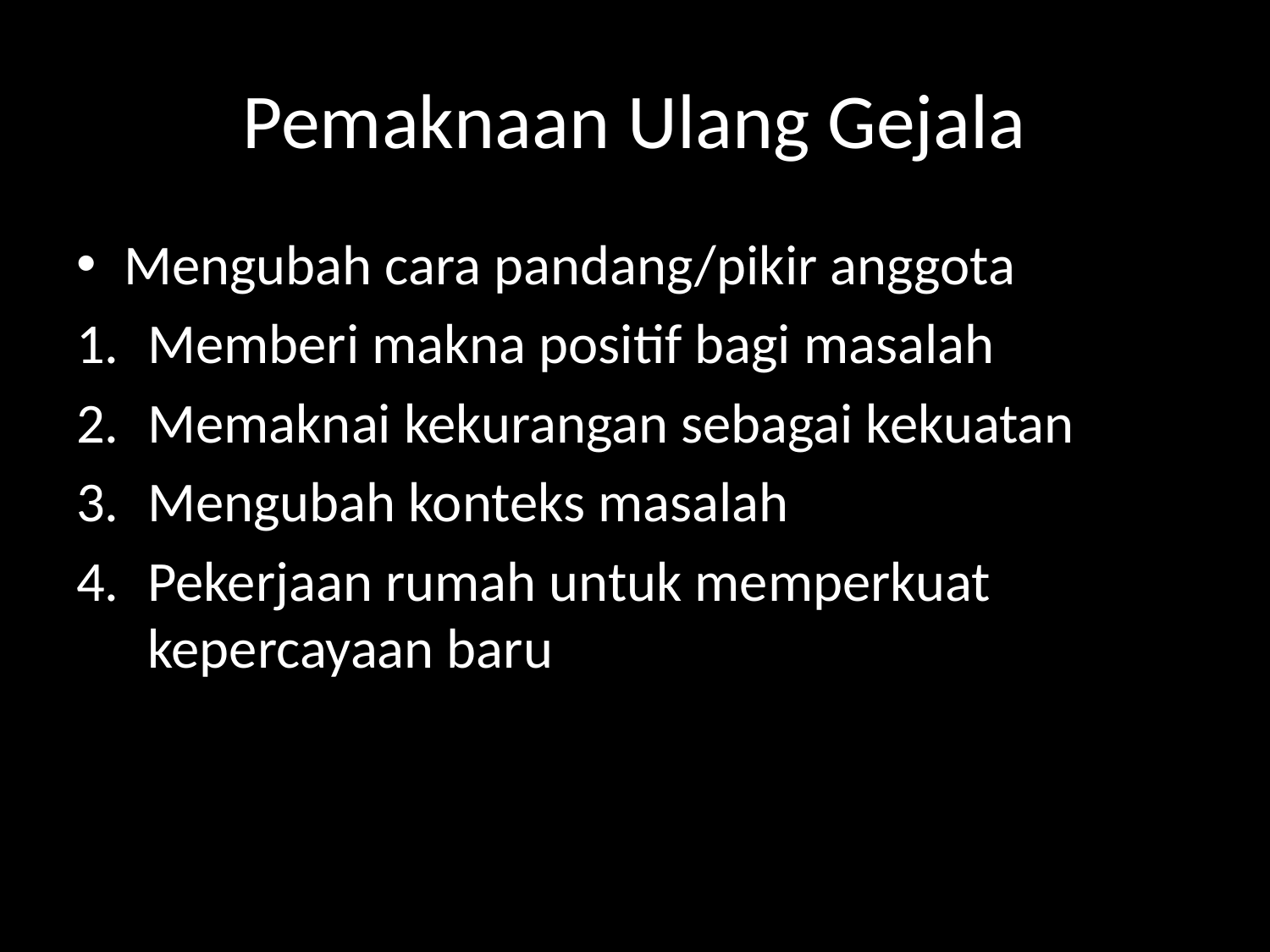

# Pemaknaan Ulang Gejala
Mengubah cara pandang/pikir anggota
Memberi makna positif bagi masalah
Memaknai kekurangan sebagai kekuatan
Mengubah konteks masalah
Pekerjaan rumah untuk memperkuat kepercayaan baru